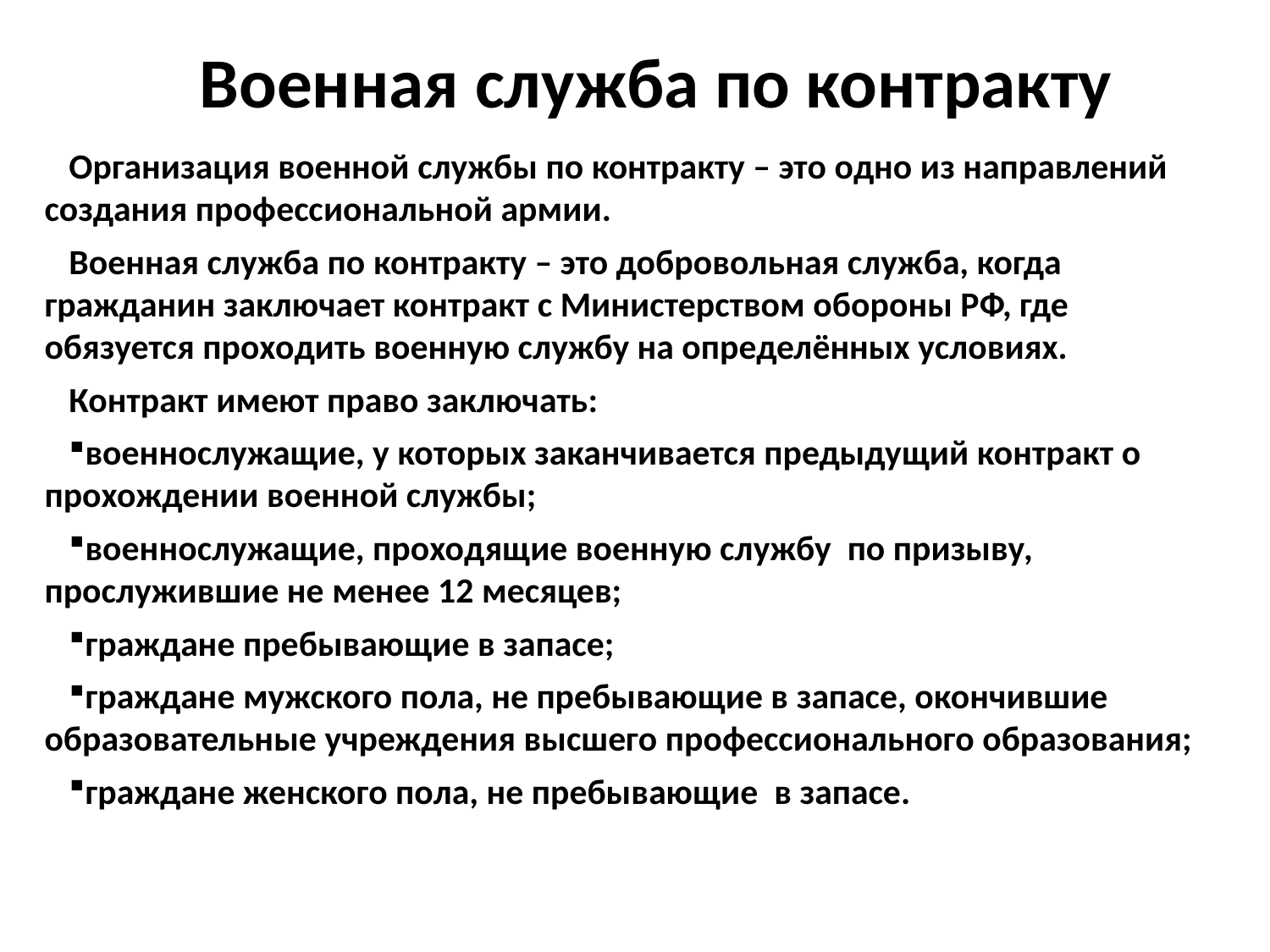

# Военная служба по контракту
Организация военной службы по контракту – это одно из направлений создания профессиональной армии.
Военная служба по контракту – это добровольная служба, когда гражданин заключает контракт с Министерством обороны РФ, где обязуется проходить военную службу на определённых условиях.
Контракт имеют право заключать:
военнослужащие, у которых заканчивается предыдущий контракт о прохождении военной службы;
военнослужащие, проходящие военную службу  по призыву, прослужившие не менее 12 месяцев;
граждане пребывающие в запасе;
граждане мужского пола, не пребывающие в запасе, окончившие образовательные учреждения высшего профессионального образования;
граждане женского пола, не пребывающие  в запасе.